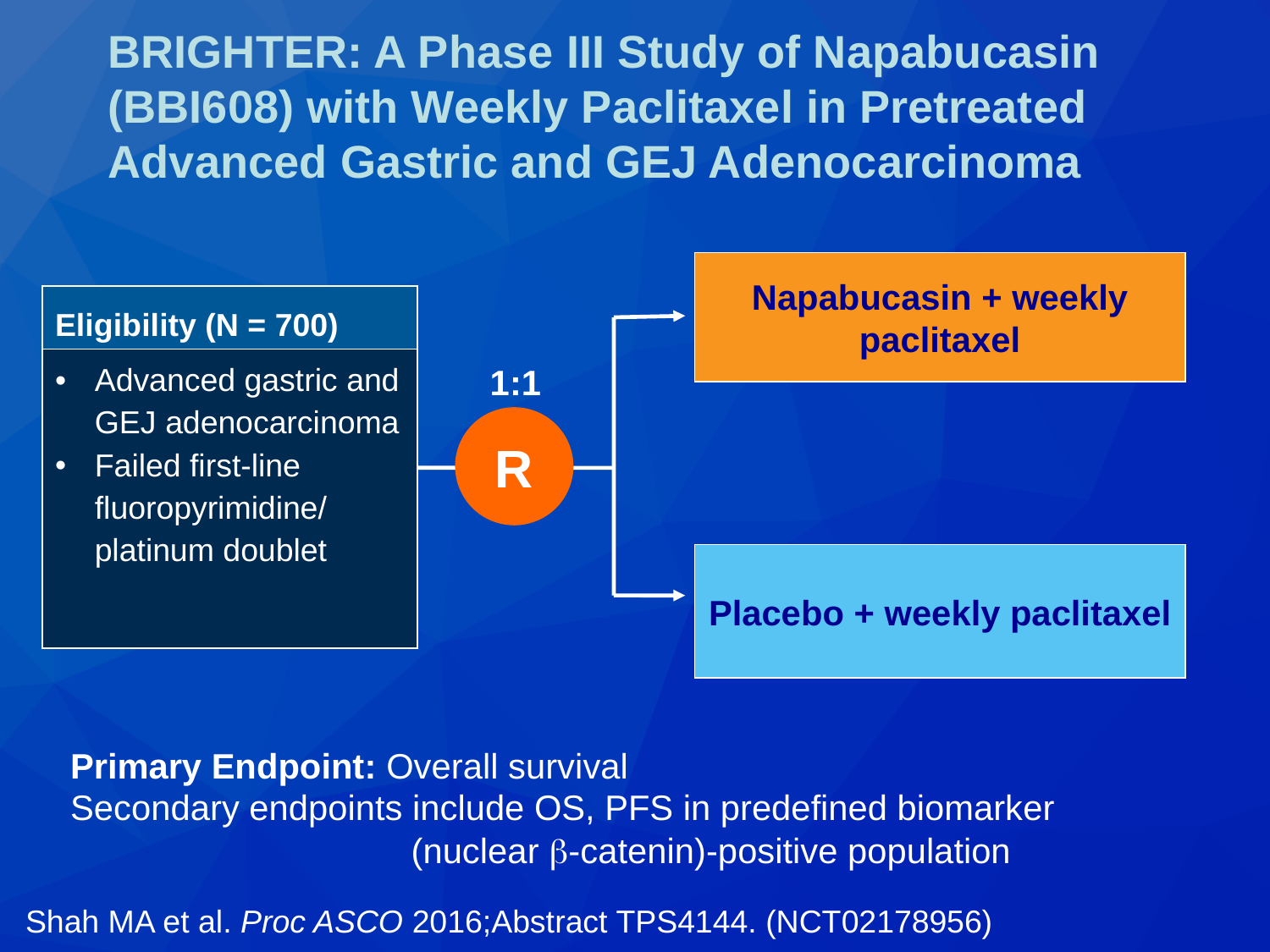

# BRIGHTER: A Phase III Study of Napabucasin (BBI608) with Weekly Paclitaxel in Pretreated Advanced Gastric and GEJ Adenocarcinoma
Napabucasin + weekly paclitaxel
| Eligibility (N = 700) |
| --- |
| Advanced gastric and GEJ adenocarcinoma Failed first-line fluoropyrimidine/ platinum doublet |

1:1
R

Placebo + weekly paclitaxel

Primary Endpoint: Overall survival
Secondary endpoints include OS, PFS in predefined biomarker
                                   (nuclear β-catenin)-positive population
Shah MA et al. Proc ASCO 2016;Abstract TPS4144. (NCT02178956)